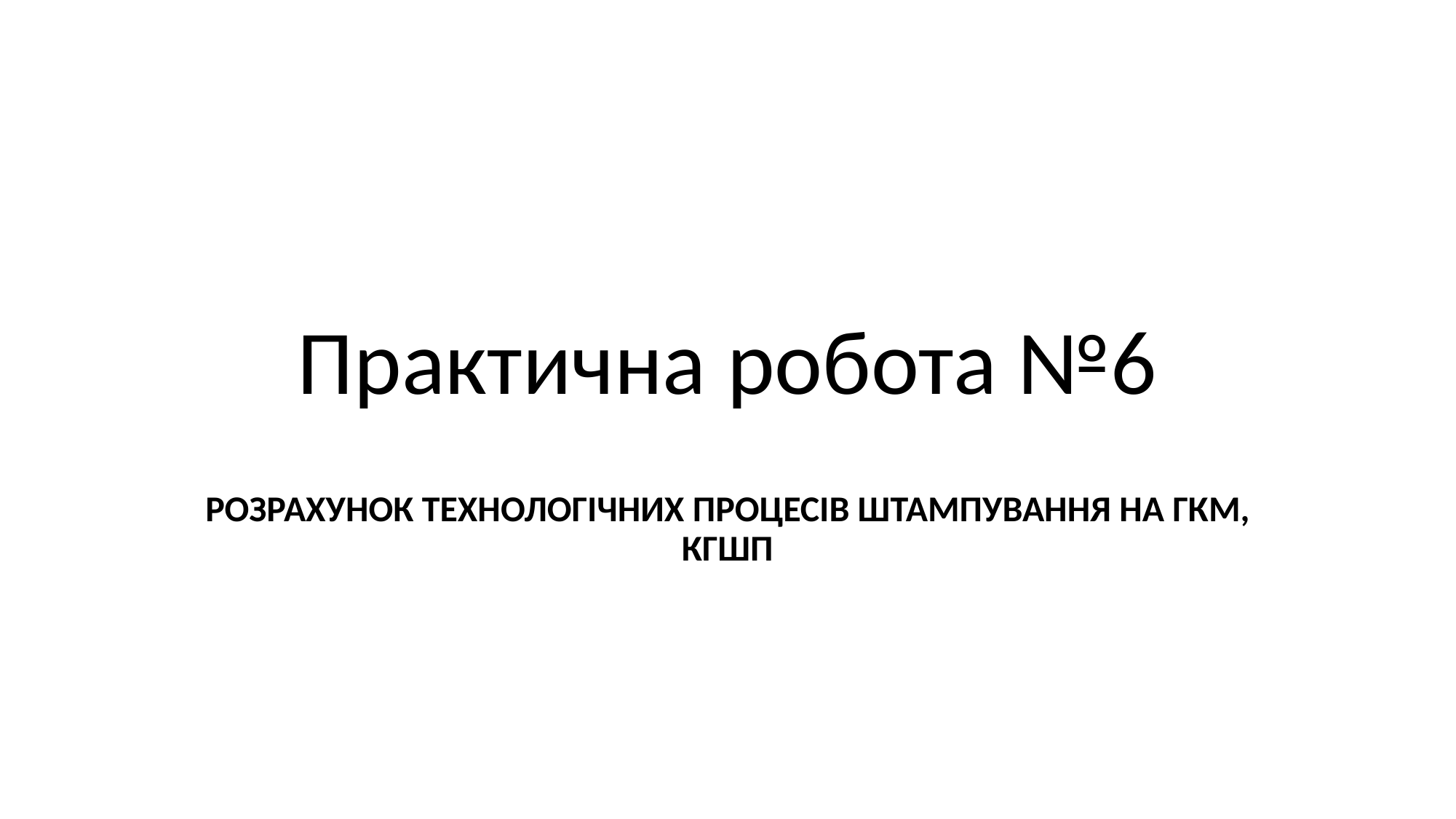

# Практична робота №6

РОЗРАХУНОК ТЕХНОЛОГІЧНИХ ПРОЦЕСІВ ШТАМПУВАННЯ НА ГКМ, КГШП